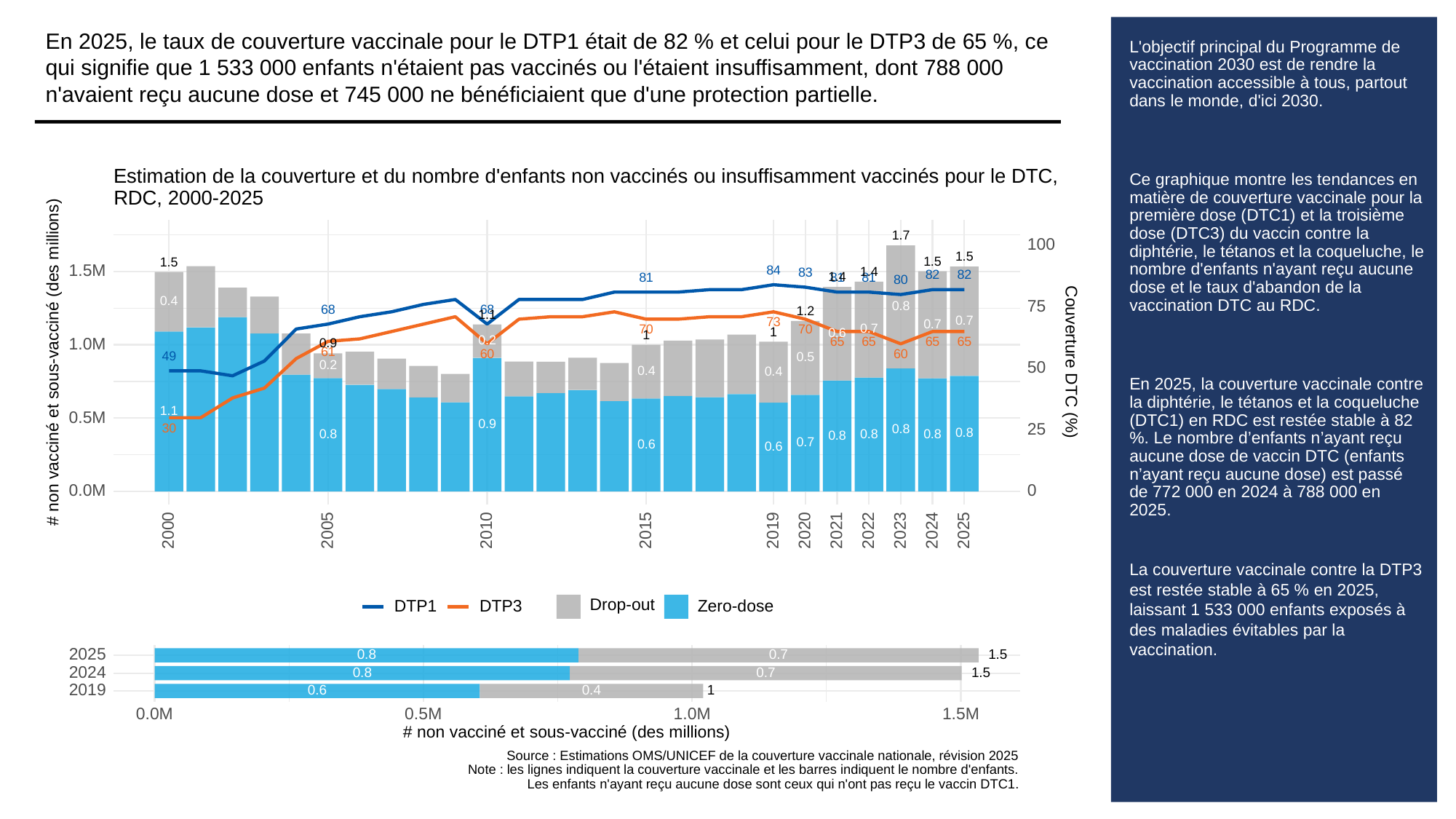

En 2025, le taux de couverture vaccinale pour le DTP1 était de 82 % et celui pour le DTP3 de 65 %, ce qui signifie que 1 533 000 enfants n'étaient pas vaccinés ou l'étaient insuffisamment, dont 788 000 n'avaient reçu aucune dose et 745 000 ne bénéficiaient que d'une protection partielle.
# L'objectif principal du Programme de vaccination 2030 est de rendre la vaccination accessible à tous, partout dans le monde, d'ici 2030.

Ce graphique montre les tendances en matière de couverture vaccinale pour la première dose (DTC1) et la troisième dose (DTC3) du vaccin contre la diphtérie, le tétanos et la coqueluche, le nombre d'enfants n'ayant reçu aucune dose et le taux d'abandon de la vaccination DTC au RDC.

En 2025, la couverture vaccinale contre la diphtérie, le tétanos et la coqueluche (DTC1) en RDC est restée stable à 82 %. Le nombre d’enfants n’ayant reçu aucune dose de vaccin DTC (enfants n’ayant reçu aucune dose) est passé de 772 000 en 2024 à 788 000 en 2025.

La couverture vaccinale contre la DTP3 est restée stable à 65 % en 2025, laissant 1 533 000 enfants exposés à des maladies évitables par la vaccination.

Estimation de la couverture et du nombre d'enfants non vaccinés ou insuffisamment vaccinés pour le DTC,
RDC, 2000-2025

1.7

100

1.5
1.5
1.5
1.5M
84

1.4
83
82
82

1.4
81
81
81
80

0.4
75
0.8
68
68
1.2

1.1

0.7

73
0.7

0.7
70
70

1
0.6
1

0.2
65
65
65
65
1.0M
0.9

61
60
60

49
0.5

# non vacciné et sous-vacciné (des millions)
Couverture DTC (%)

0.2

50

0.4
0.4

1.1
0.5M

0.9
25
30
0.8
0.8
0.8
0.8
0.8
0.8
0.7
0.6
0.6

0.0M
0

2023
2000
2005
2010
2015
2019
2020
2021
2022
2024
2025

Drop-out
DTP3
Zero-dose
DTP1

2025
0.8
0.7
1.5

2024
0.8
0.7
1.5

2019
0.6
0.4
1

0.0M
0.5M
1.0M
1.5M
# non vacciné et sous-vacciné (des millions)
Source : Estimations OMS/UNICEF de la couverture vaccinale nationale, révision 2025
Note : les lignes indiquent la couverture vaccinale et les barres indiquent le nombre d'enfants.
Les enfants n'ayant reçu aucune dose sont ceux qui n'ont pas reçu le vaccin DTC1.